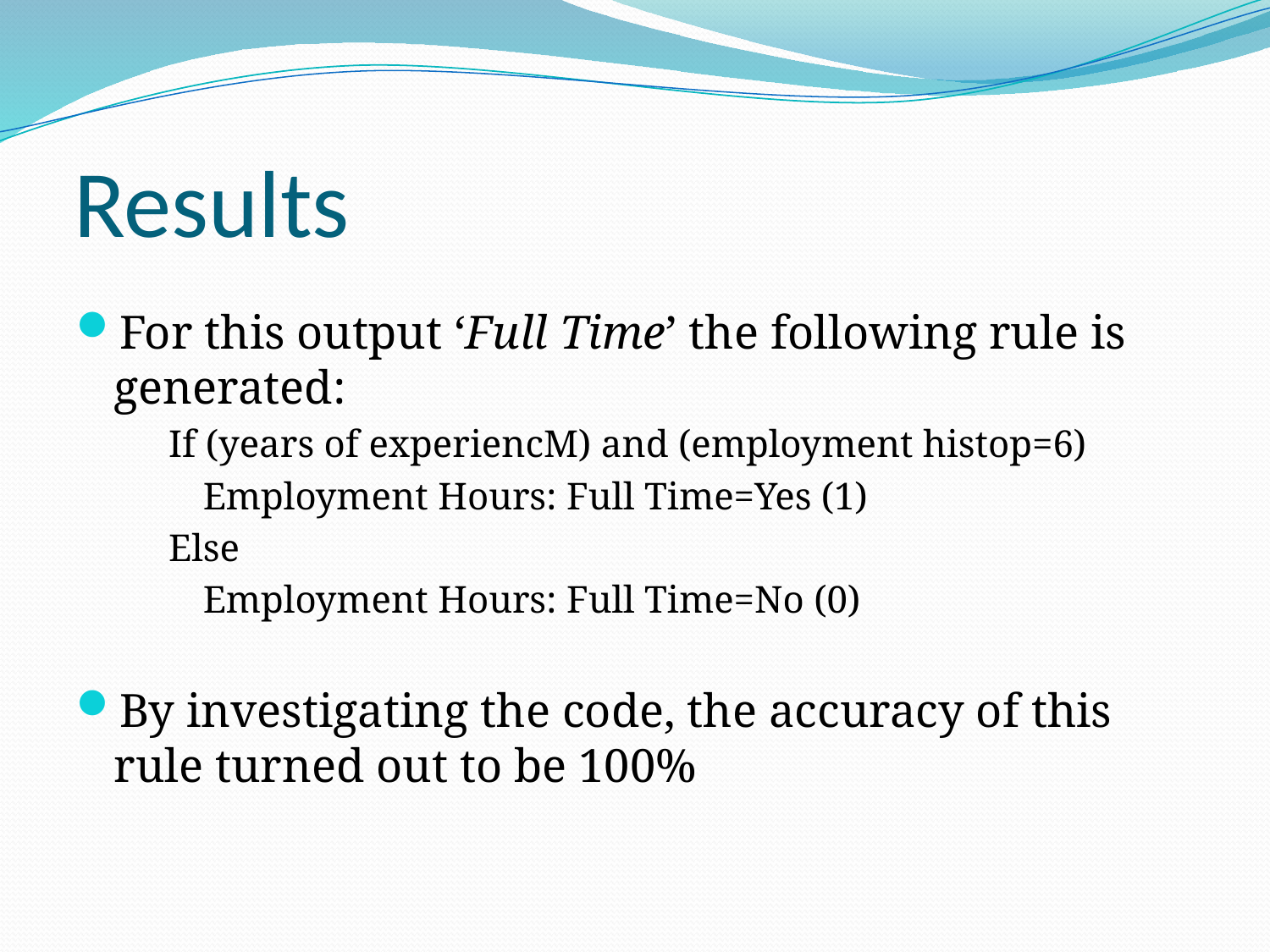

# Results

For this output ‘Full Time’ the following rule is generated:
If (years of experiencM) and (employment histop=6)
	Employment Hours: Full Time=Yes (1)
Else
	Employment Hours: Full Time=No (0)

By investigating the code, the accuracy of this rule turned out to be 100%